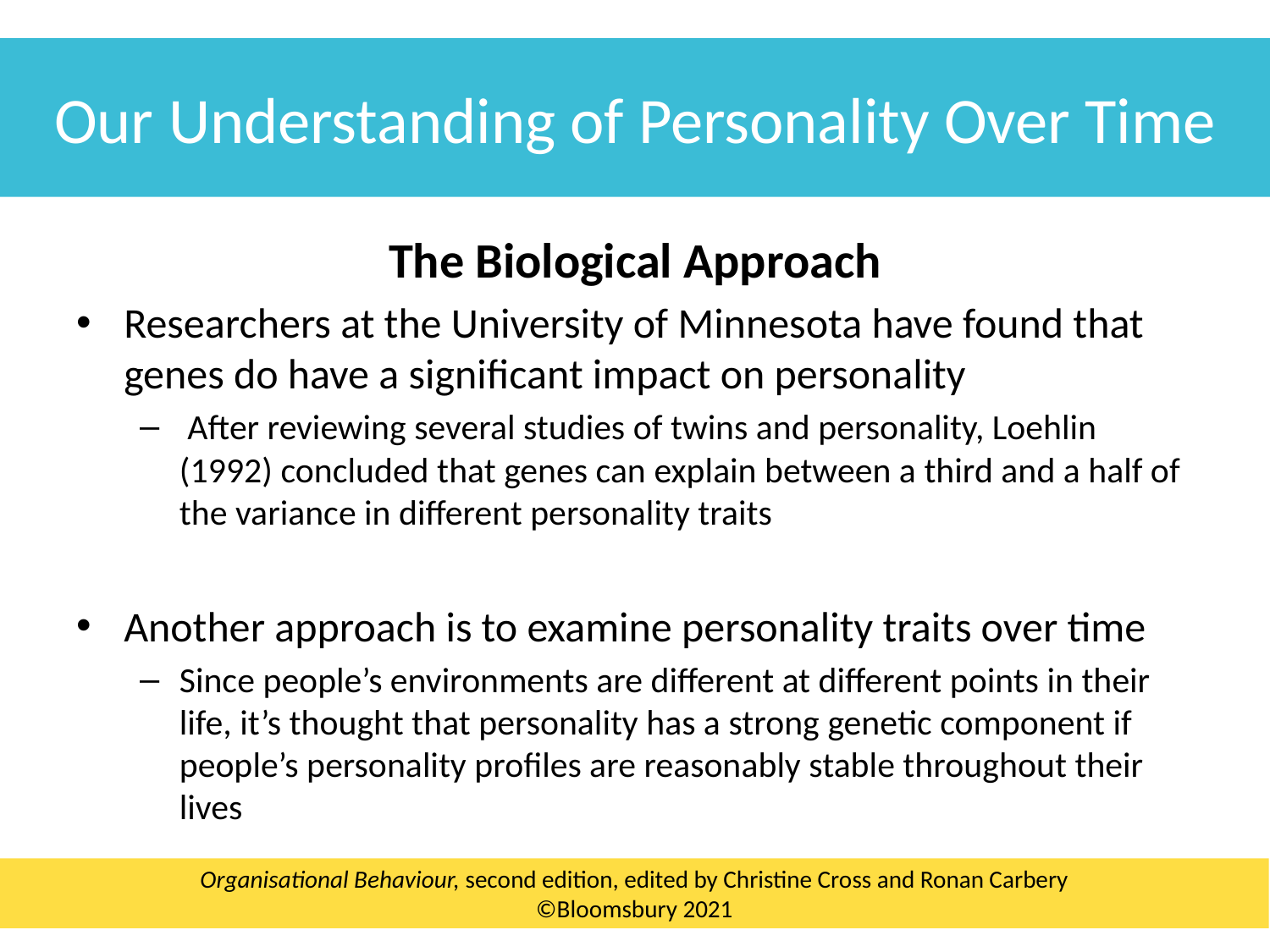

Our Understanding of Personality Over Time
The Biological Approach
Researchers at the University of Minnesota have found that genes do have a significant impact on personality
 After reviewing several studies of twins and personality, Loehlin (1992) concluded that genes can explain between a third and a half of the variance in different personality traits

Another approach is to examine personality traits over time
Since people’s environments are different at different points in their life, it’s thought that personality has a strong genetic component if people’s personality profiles are reasonably stable throughout their lives